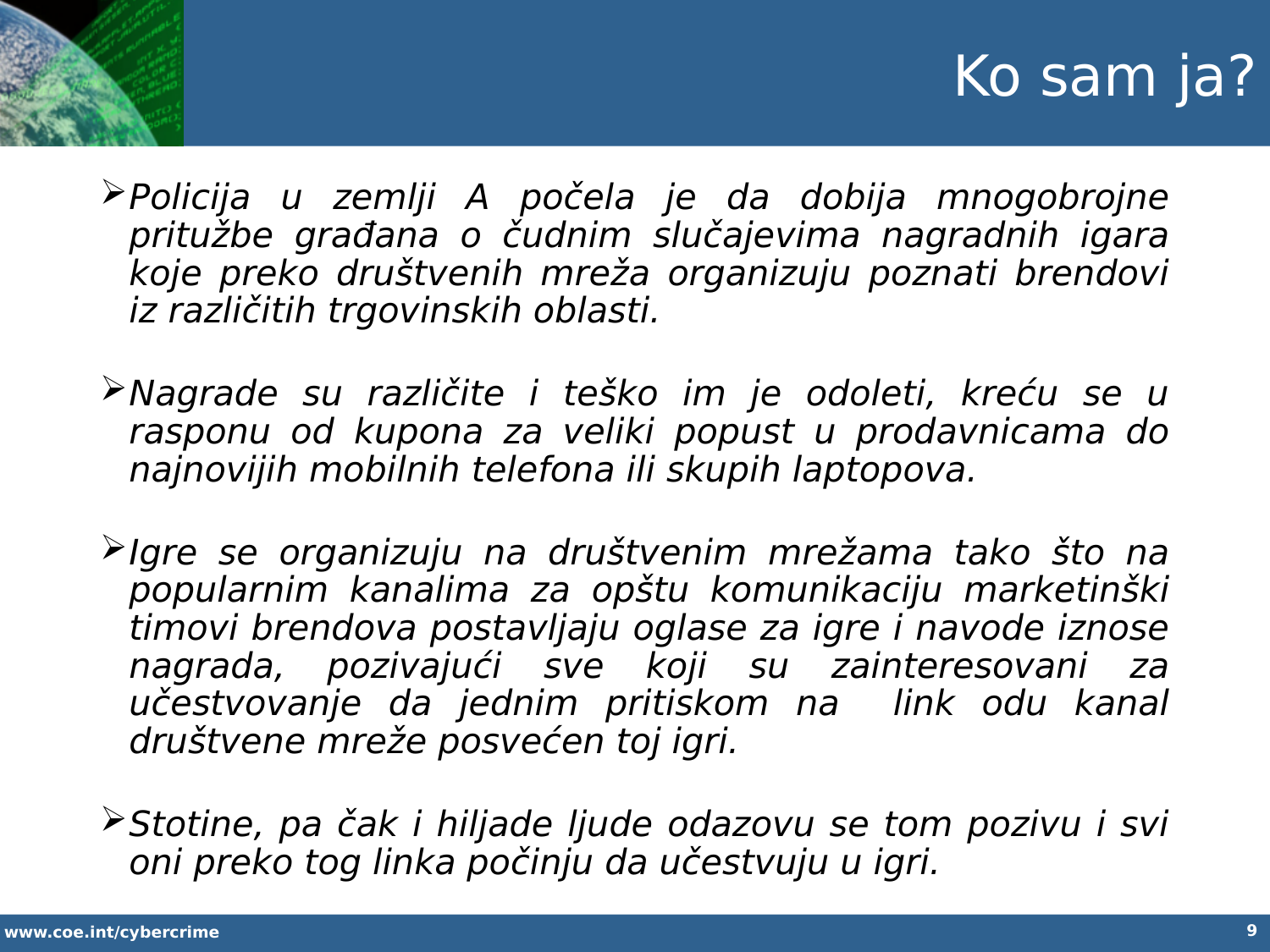

Ko sam ja?
Policija u zemlji A počela je da dobija mnogobrojne pritužbe građana o čudnim slučajevima nagradnih igara koje preko društvenih mreža organizuju poznati brendovi iz različitih trgovinskih oblasti.

Nagrade su različite i teško im je odoleti, kreću se u rasponu od kupona za veliki popust u prodavnicama do najnovijih mobilnih telefona ili skupih laptopova.

Igre se organizuju na društvenim mrežama tako što na popularnim kanalima za opštu komunikaciju marketinški timovi brendova postavljaju oglase za igre i navode iznose nagrada, pozivajući sve koji su zainteresovani za učestvovanje da jednim pritiskom na  link odu kanal društvene mreže posvećen toj igri.

Stotine, pa čak i hiljade ljude odazovu se tom pozivu i svi oni preko tog linka počinju da učestvuju u igri.
9